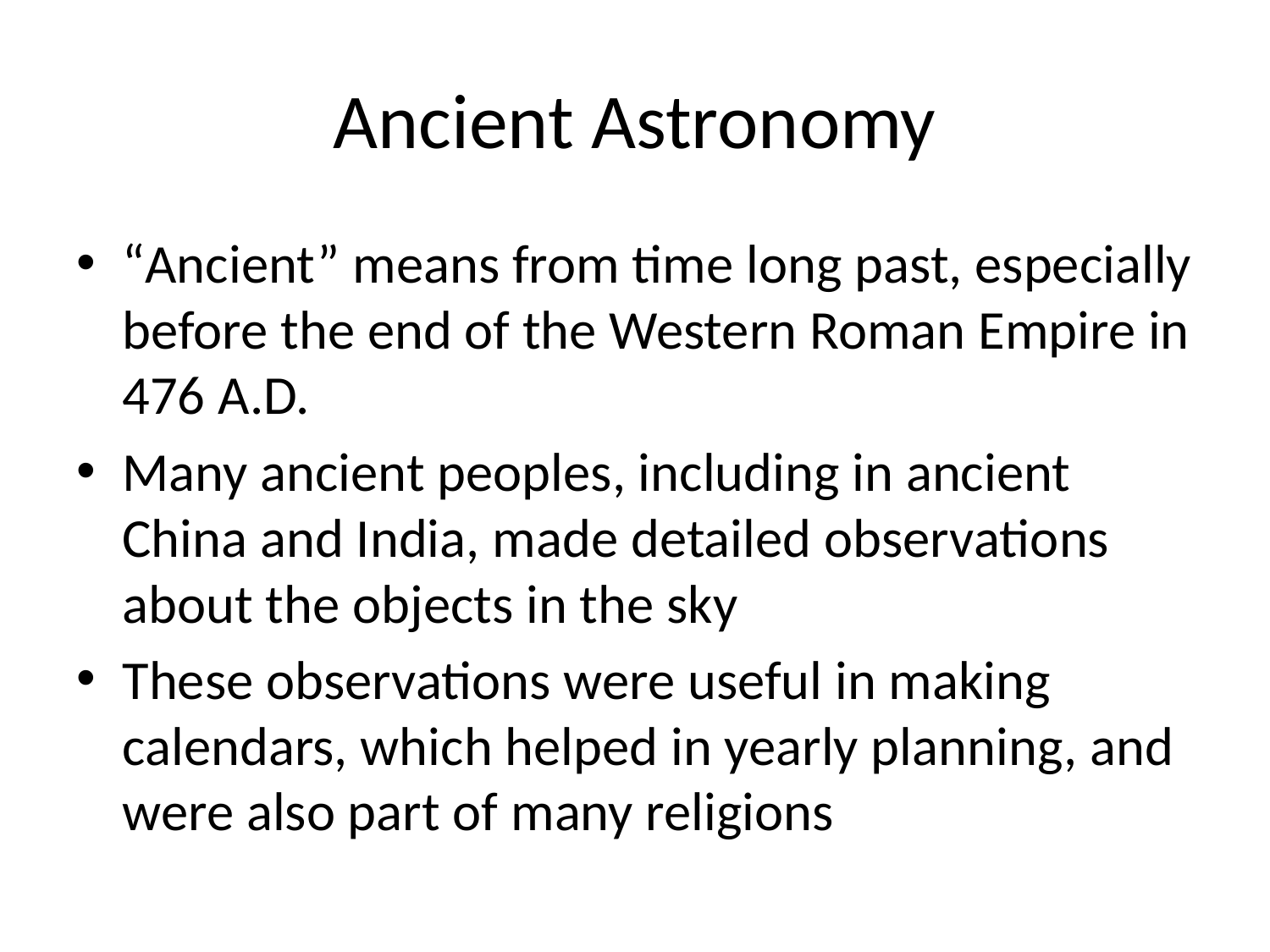

# Ancient Astronomy
“Ancient” means from time long past, especially before the end of the Western Roman Empire in 476 A.D.
Many ancient peoples, including in ancient China and India, made detailed observations about the objects in the sky
These observations were useful in making calendars, which helped in yearly planning, and were also part of many religions